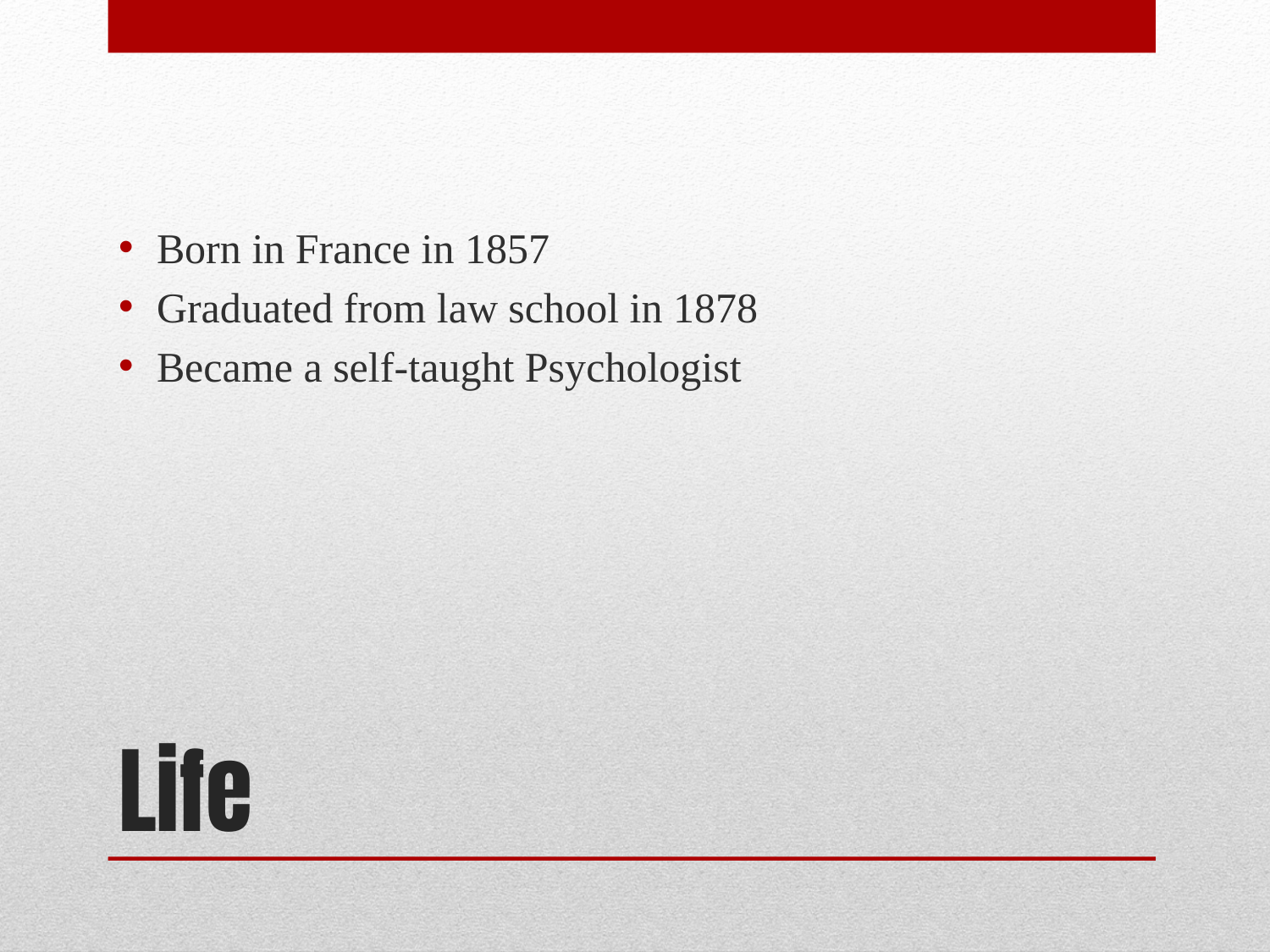

Born in France in 1857
Graduated from law school in 1878
Became a self-taught Psychologist

# Life